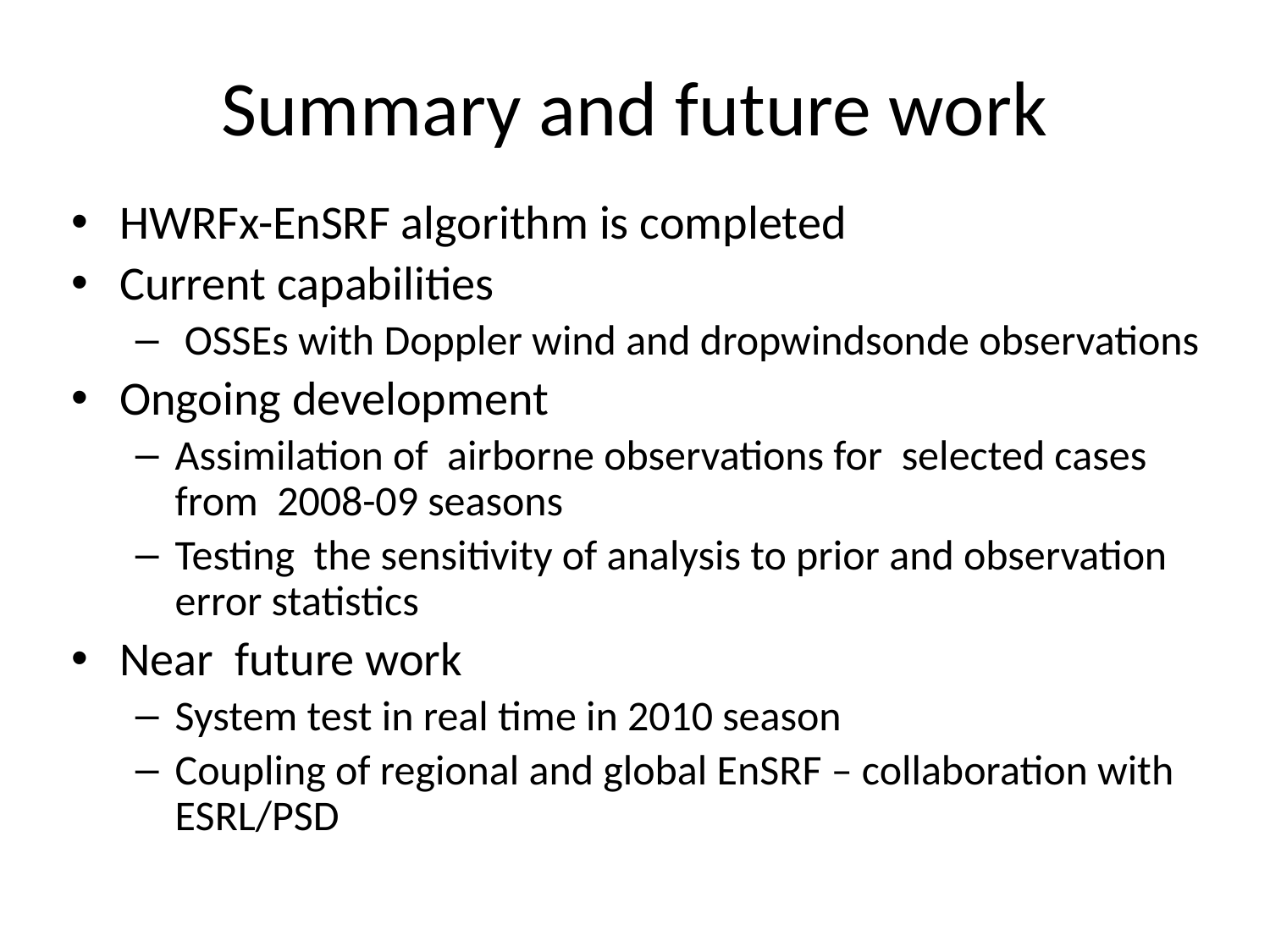

# Summary and future work
HWRFx-EnSRF algorithm is completed
Current capabilities
 OSSEs with Doppler wind and dropwindsonde observations
Ongoing development
Assimilation of  airborne observations for  selected cases from  2008-09 seasons
Testing  the sensitivity of analysis to prior and observation error statistics
Near  future work
System test in real time in 2010 season
Coupling of regional and global EnSRF – collaboration with ESRL/PSD